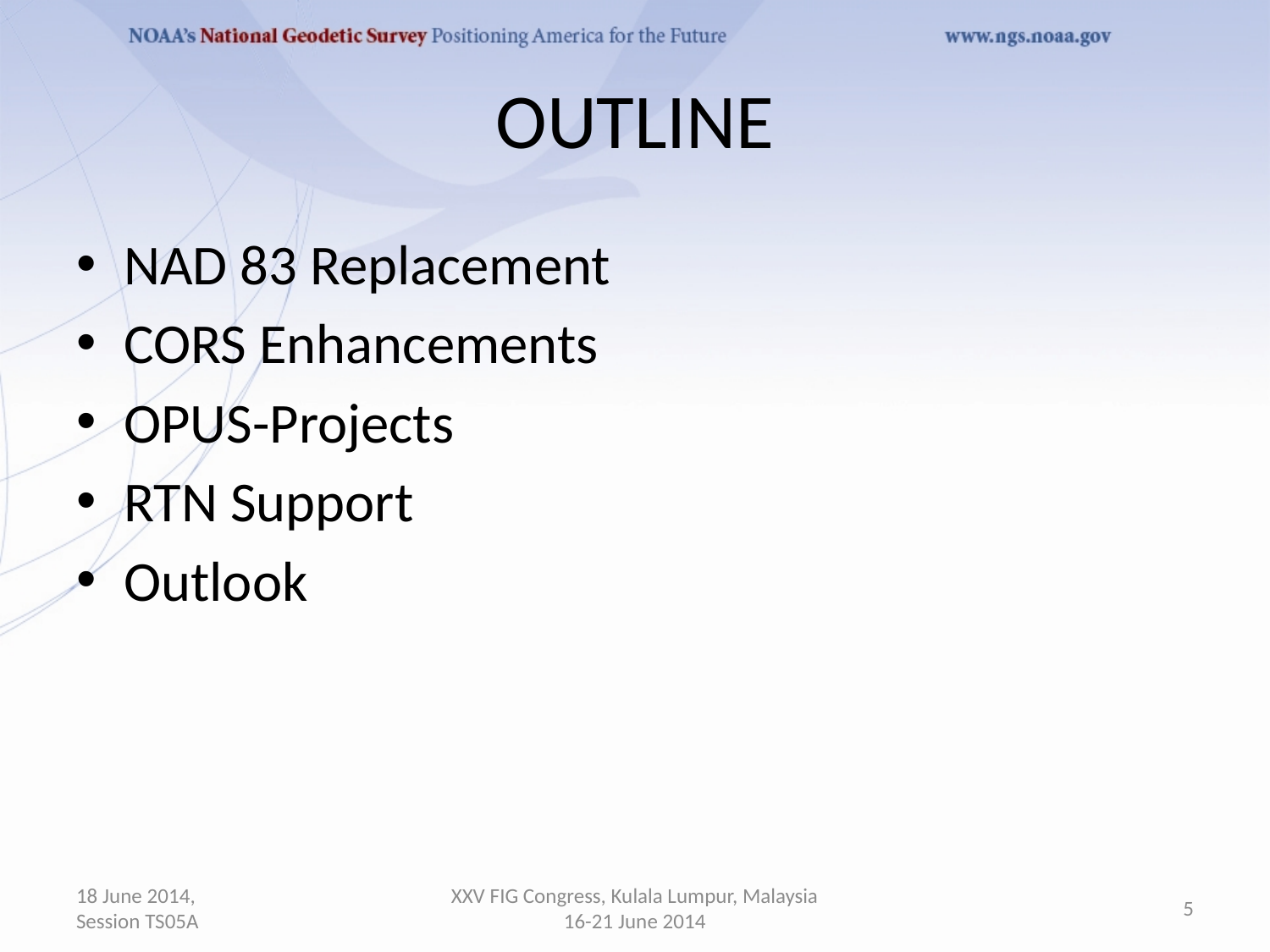

# OUTLINE
NAD 83 Replacement
CORS Enhancements
OPUS-Projects
RTN Support
Outlook
18 June 2014,                         Session TS05A
XXV FIG Congress, Kulala Lumpur, Malaysia 16-21 June 2014
5